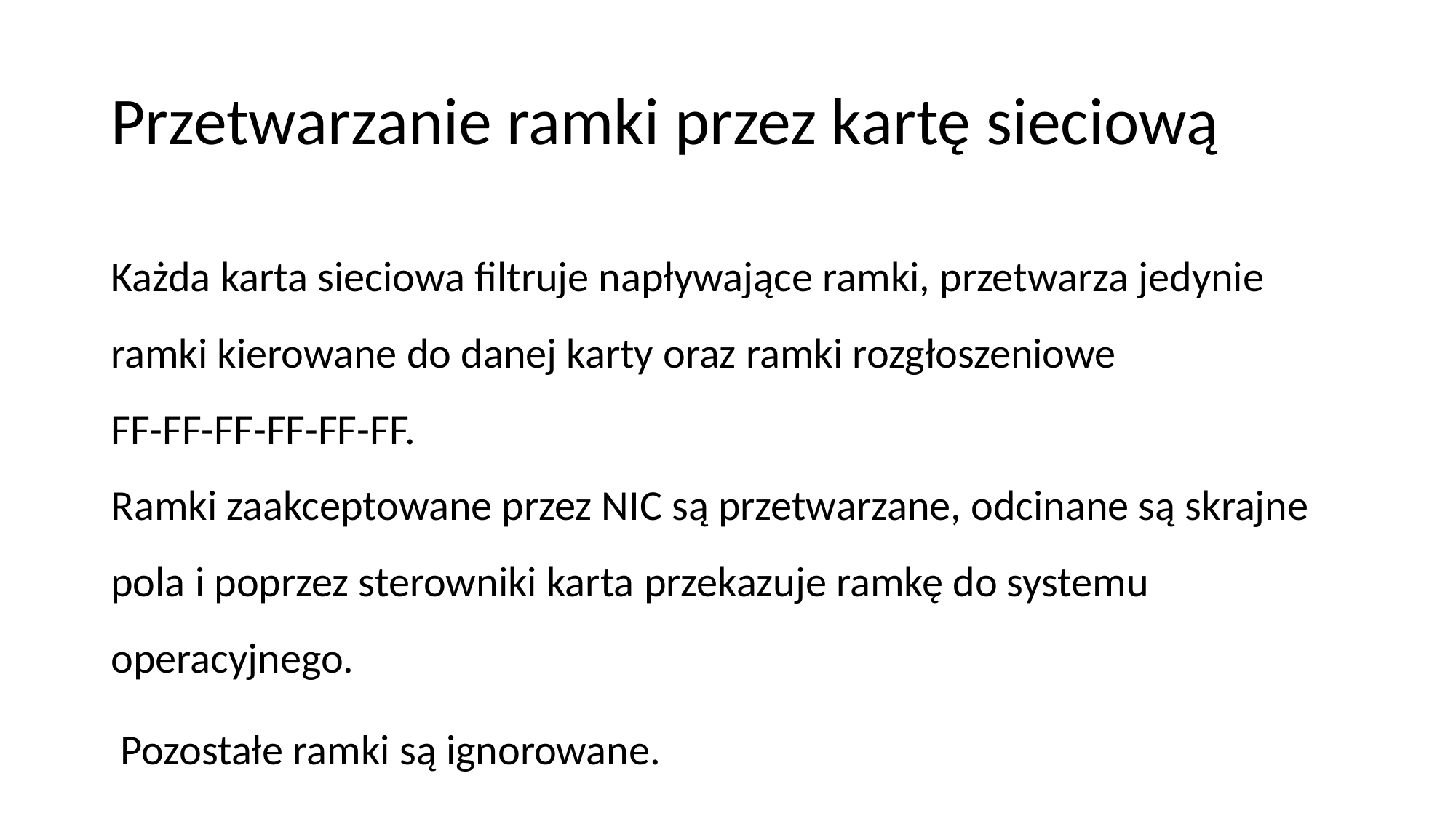

# Przetwarzanie ramki przez kartę sieciową
Każda karta sieciowa filtruje napływające ramki, przetwarza jedynie ramki kierowane do danej karty oraz ramki rozgłoszeniowe
FF-FF-FF-FF-FF-FF.
Ramki zaakceptowane przez NIC są przetwarzane, odcinane są skrajne pola i poprzez sterowniki karta przekazuje ramkę do systemu operacyjnego.
 Pozostałe ramki są ignorowane.